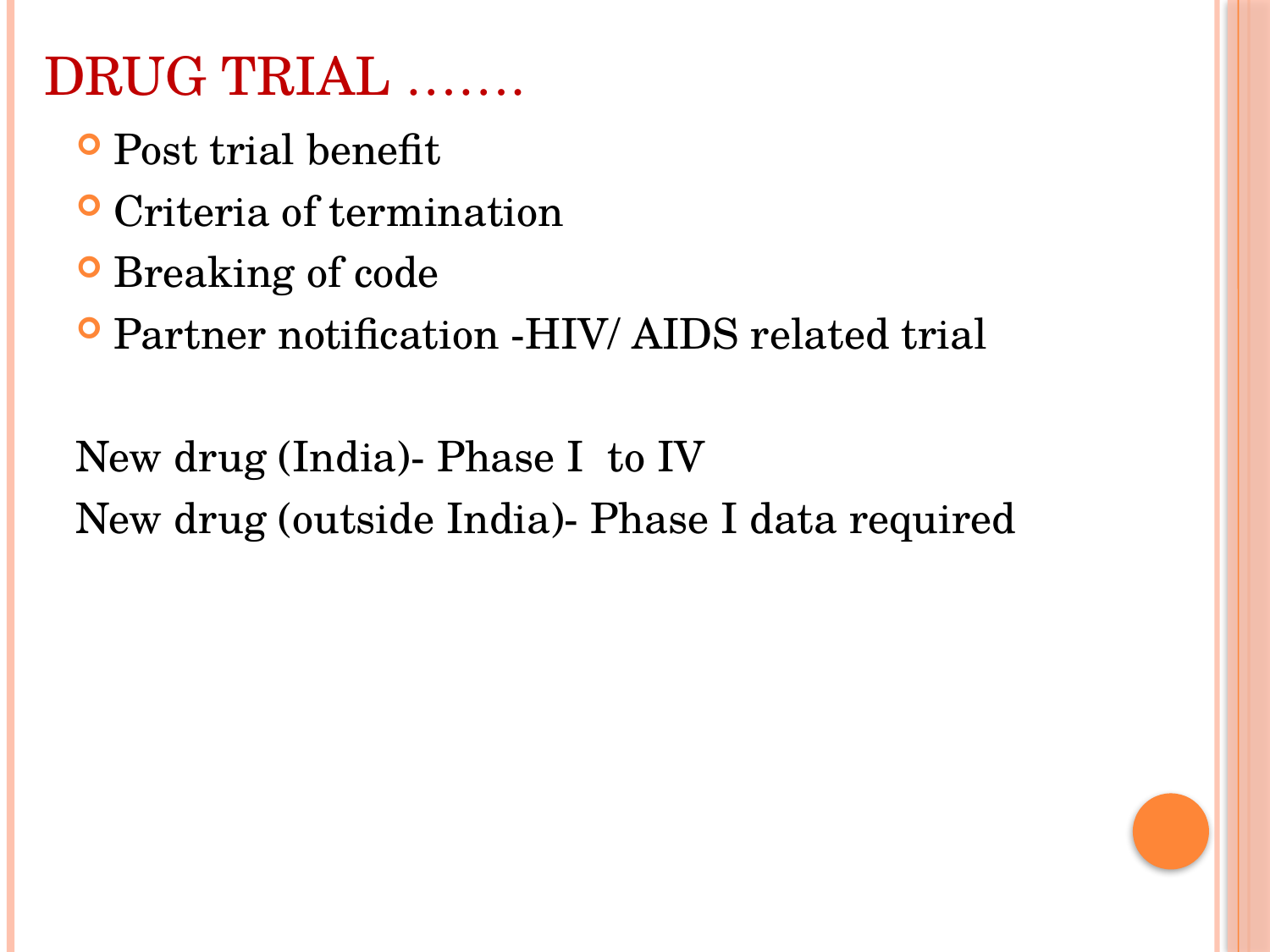

# Drug trial …….
Post trial benefit
Criteria of termination
Breaking of code
Partner notification -HIV/ AIDS related trial

New drug (India)- Phase I  to IV
New drug (outside India)- Phase I data required